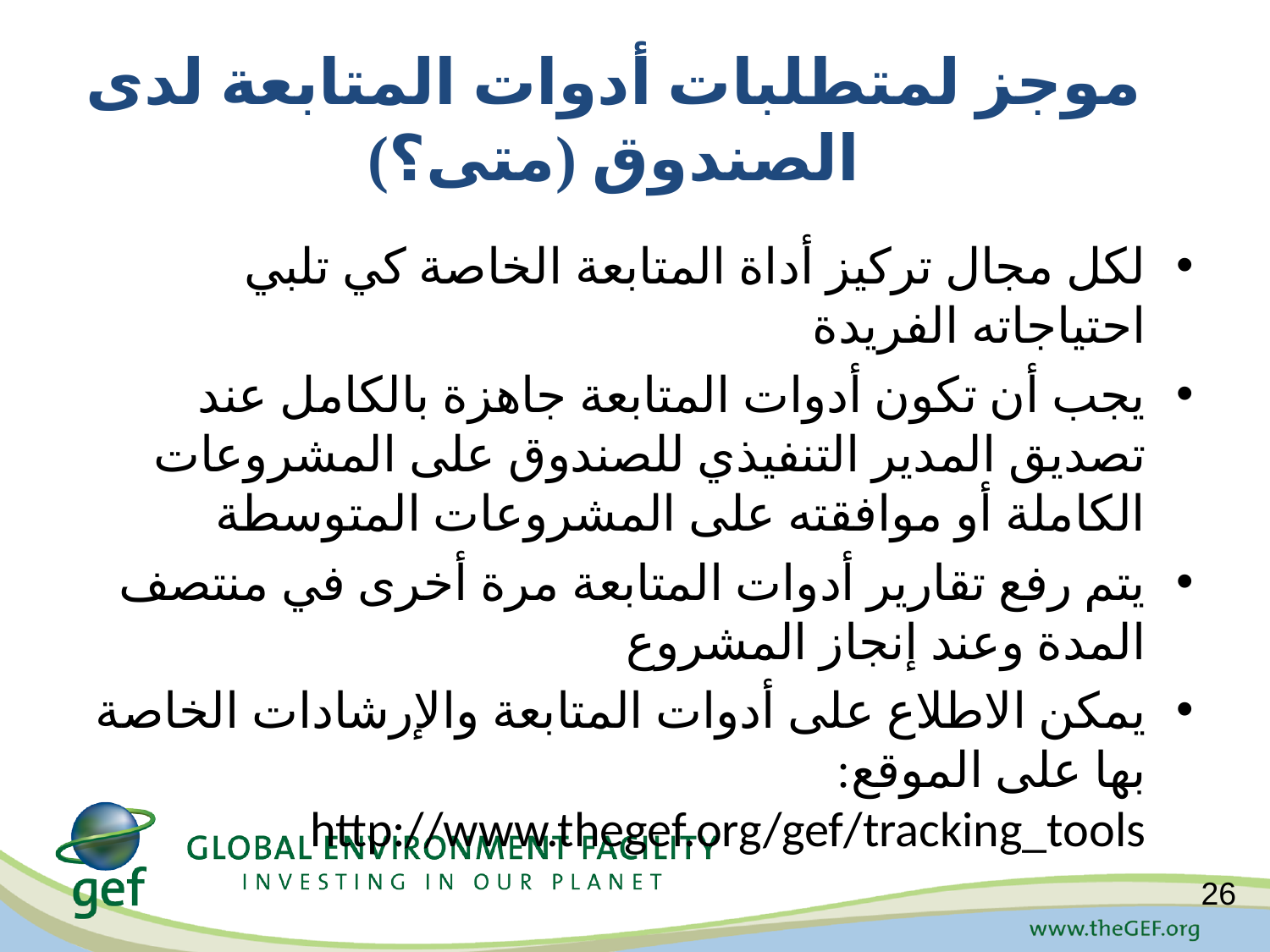

# موجز لمتطلبات أدوات المتابعة لدى الصندوق (متى؟)
لكل مجال تركيز أداة المتابعة الخاصة كي تلبي احتياجاته الفريدة
يجب أن تكون أدوات المتابعة جاهزة بالكامل عند تصديق المدير التنفيذي للصندوق على المشروعات الكاملة أو موافقته على المشروعات المتوسطة
يتم رفع تقارير أدوات المتابعة مرة أخرى في منتصف المدة وعند إنجاز المشروع
يمكن الاطلاع على أدوات المتابعة والإرشادات الخاصة بها على الموقع: http://www.thegef.org/gef/tracking_tools

26